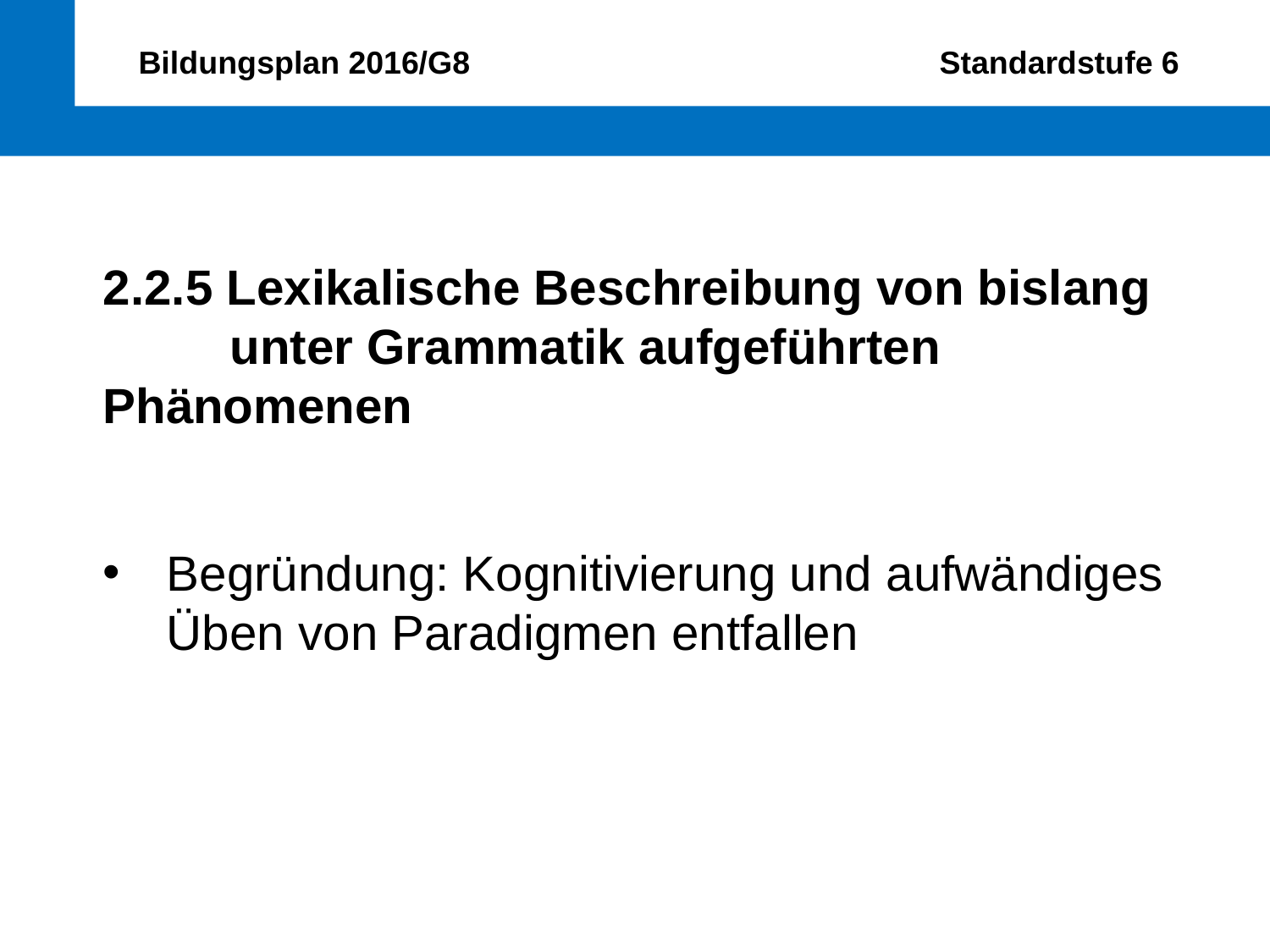

Bildungsplan 2016/G8                                                     Standardstufe 6

2.2.5 Lexikalische Beschreibung von bislang 	unter Grammatik aufgeführten 	Phänomenen

Begründung: Kognitivierung und aufwändiges Üben von Paradigmen entfallen